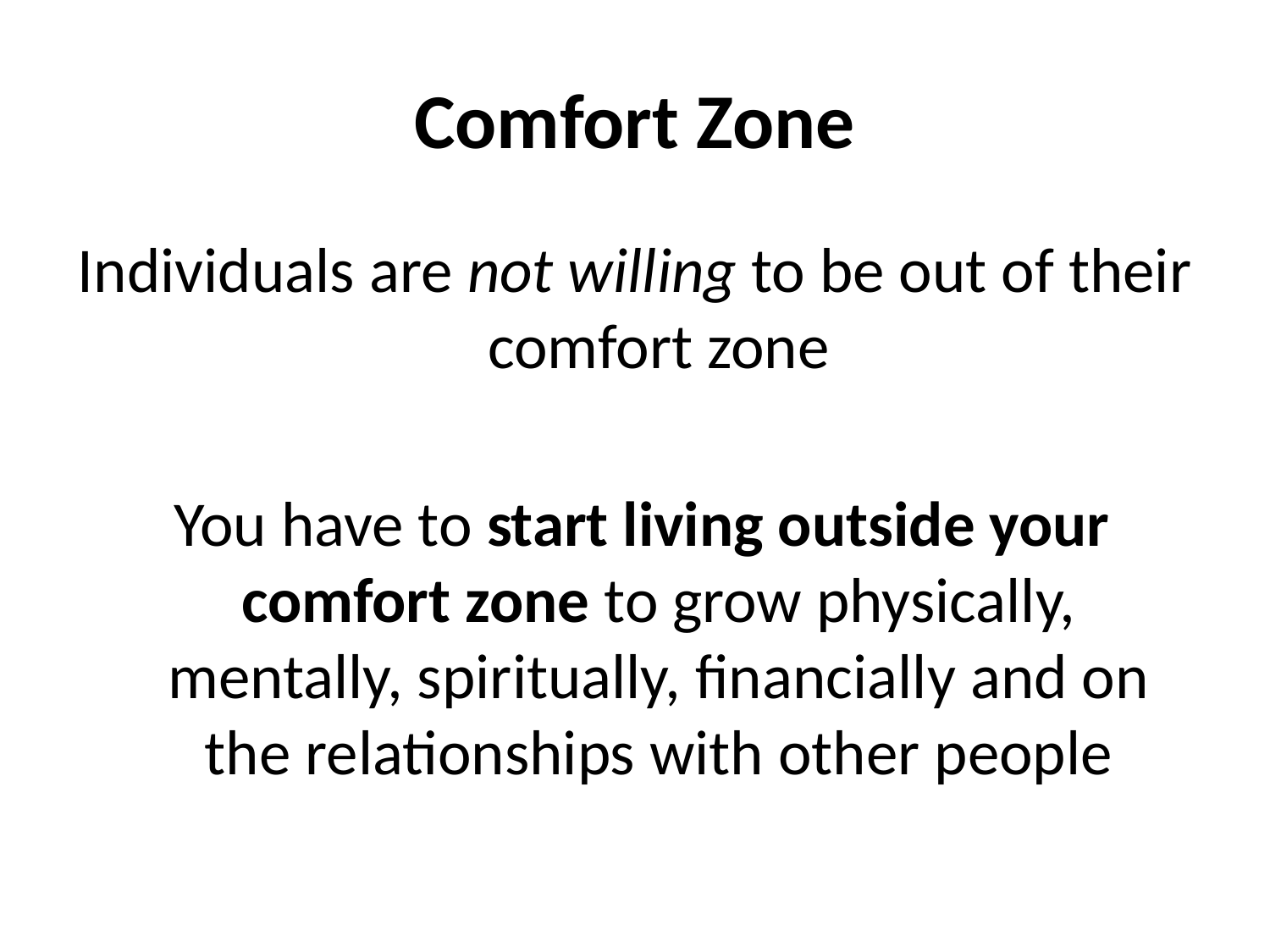

# Comfort Zone
Individuals are not willing to be out of their comfort zone

 You have to start living outside your comfort zone to grow physically, mentally, spiritually, financially and on the relationships with other people